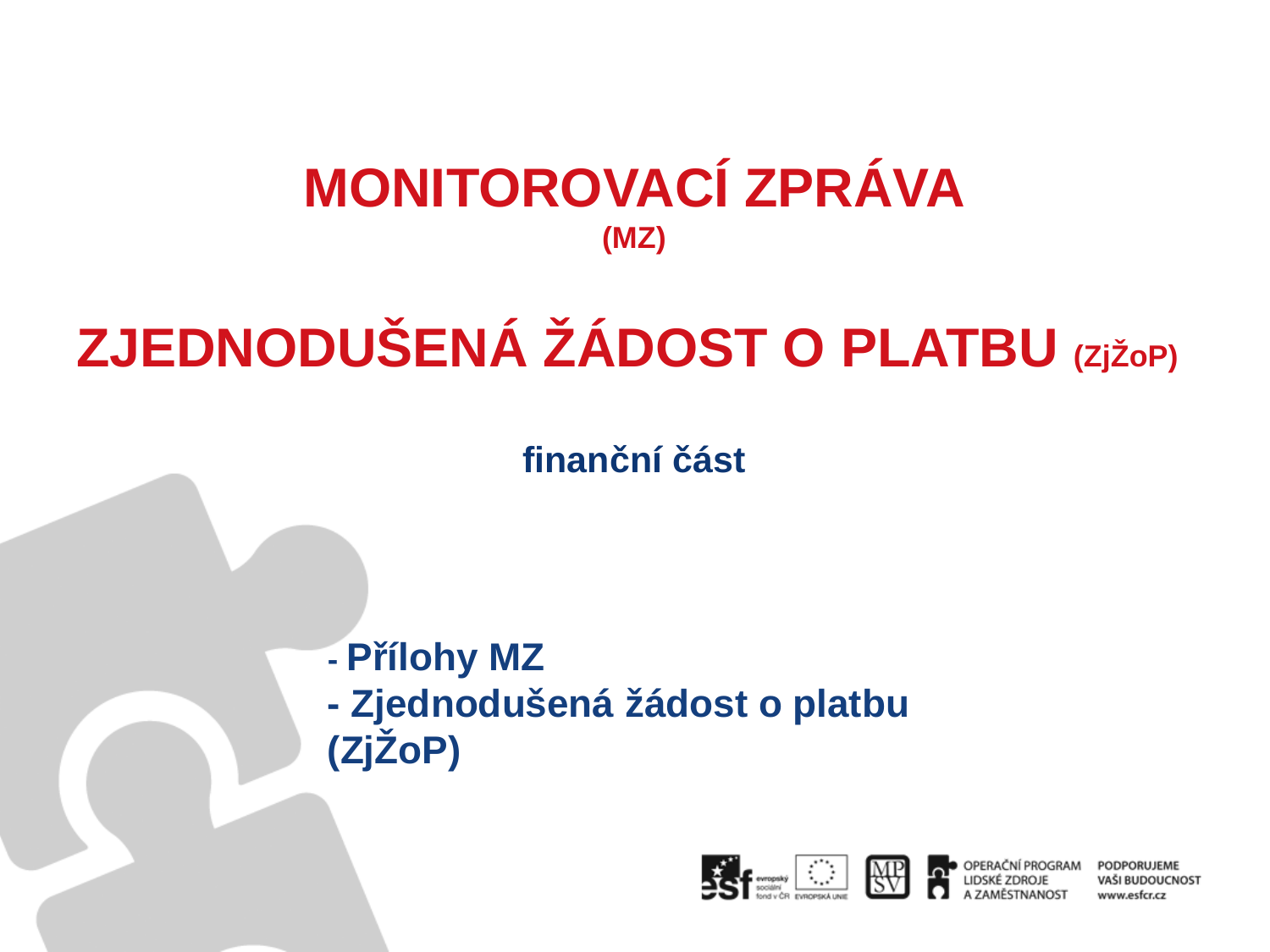

# MONITOROVACÍ ZPRÁVA (MZ) ZJEDNODUŠENÁ ŽÁDOST O PLATBU (ZjŽoP) finanční část

- Přílohy MZ
- Zjednodušená žádost o platbu (ZjŽoP)